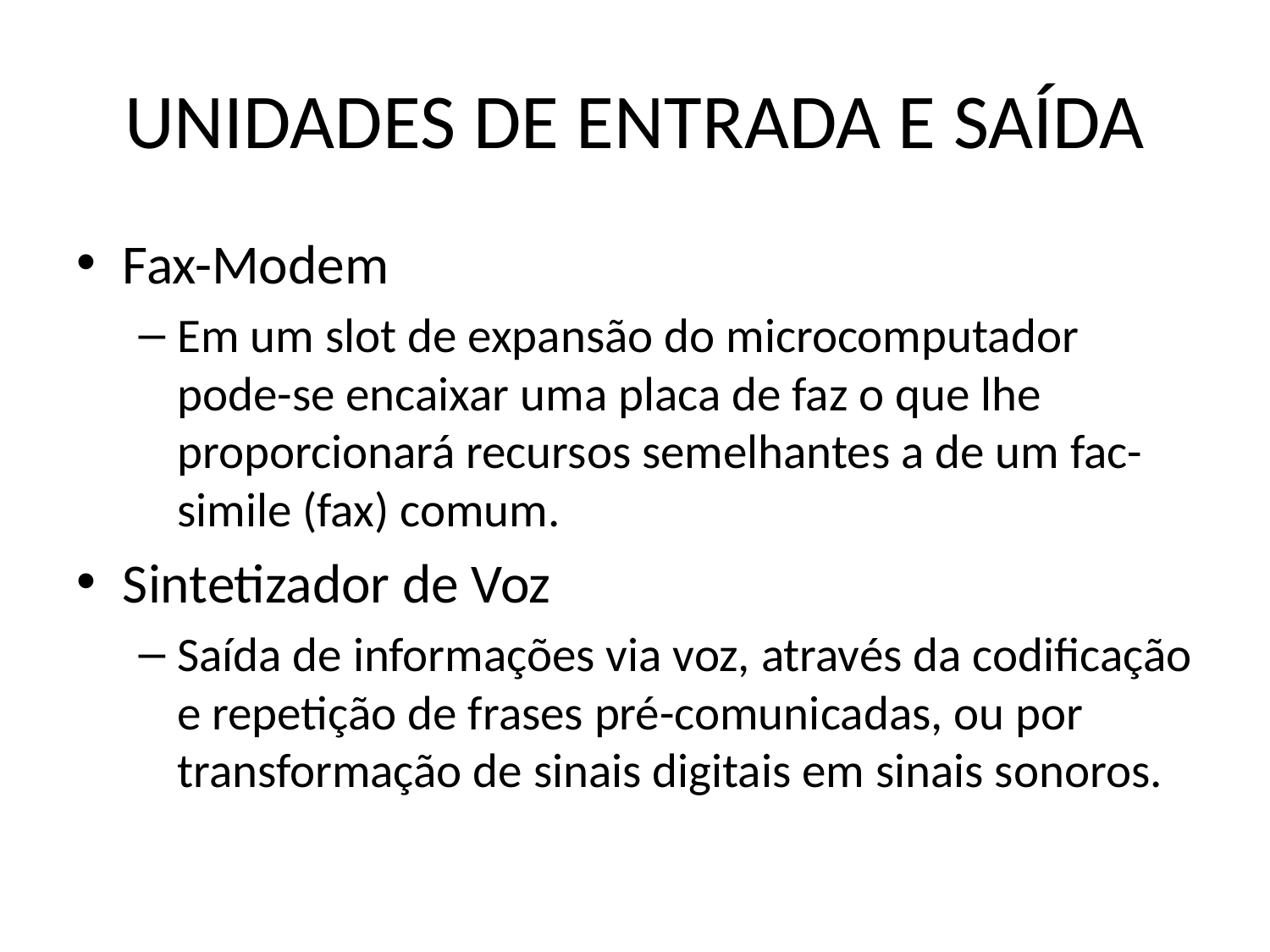

# UNIDADES DE ENTRADA E SAÍDA
Fax-Modem
Em um slot de expansão do microcomputador pode-se encaixar uma placa de faz o que lhe proporcionará recursos semelhantes a de um fac-simile (fax) comum.
Sintetizador de Voz
Saída de informações via voz, através da codificação e repetição de frases pré-comunicadas, ou por transformação de sinais digitais em sinais sonoros.